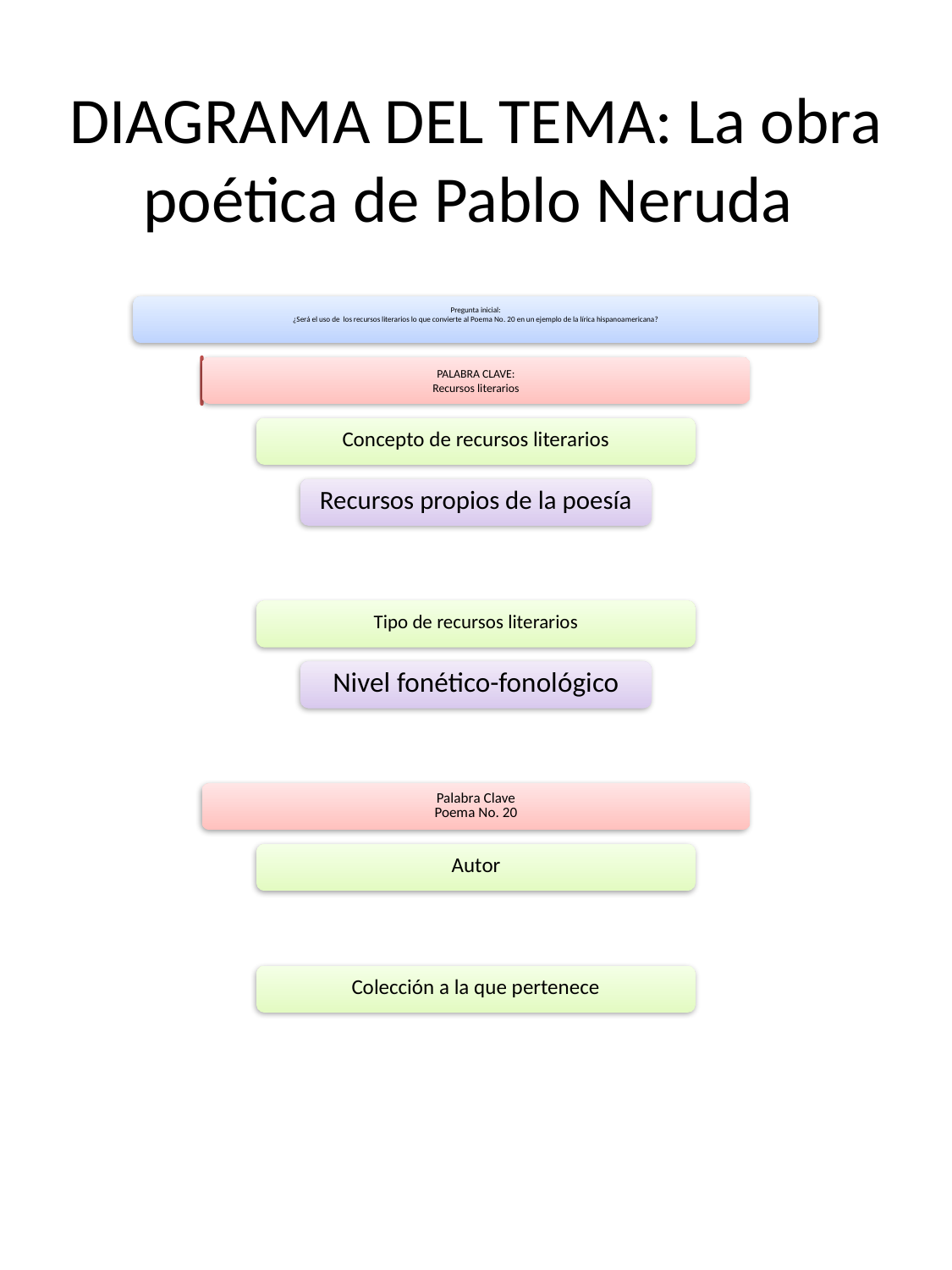

# DIAGRAMA DEL TEMA: La obra poética de Pablo Neruda
Pregunta inicial:
¿Será el uso de  los recursos literarios lo que convierte al Poema No. 20 en un ejemplo de la lírica hispanoamericana?
PALABRA CLAVE:
Recursos literarios
Concepto de recursos literarios
Tipo de recursos literarios
Palabra Clave
Poema No. 20
Autor
Colección a la que pertenece
Recursos propios de la poesía
Nivel fonético-fonológico